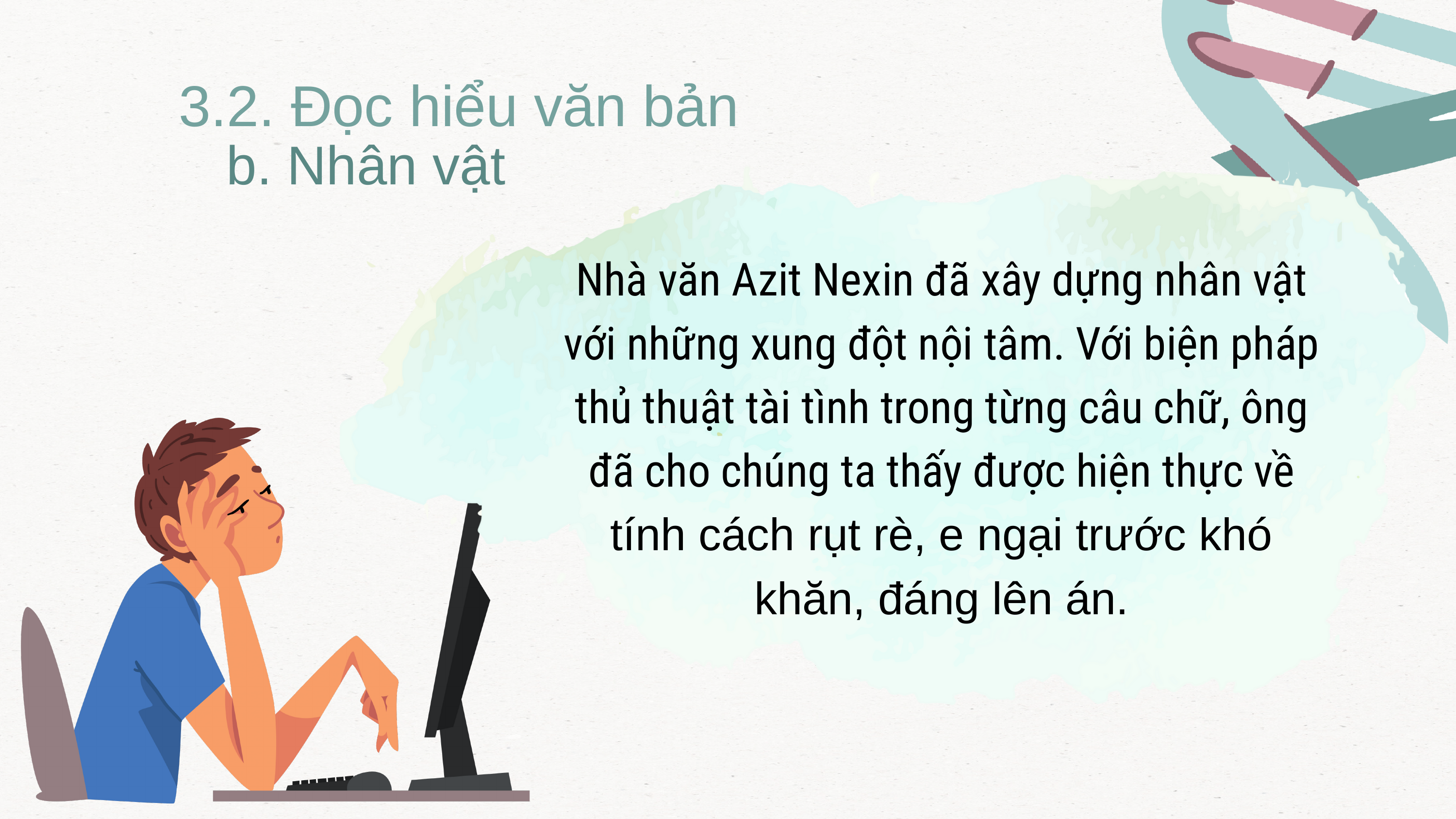

3.2. Đọc hiểu văn bản
b. Nhân vật

Nhà văn Azit Nexin đã xây dựng nhân vật với những xung đột nội tâm. Với biện pháp thủ thuật tài tình trong từng câu chữ, ông đã cho chúng ta thấy được hiện thực về tính cách rụt rè, e ngại trước khó khăn, đáng lên án.